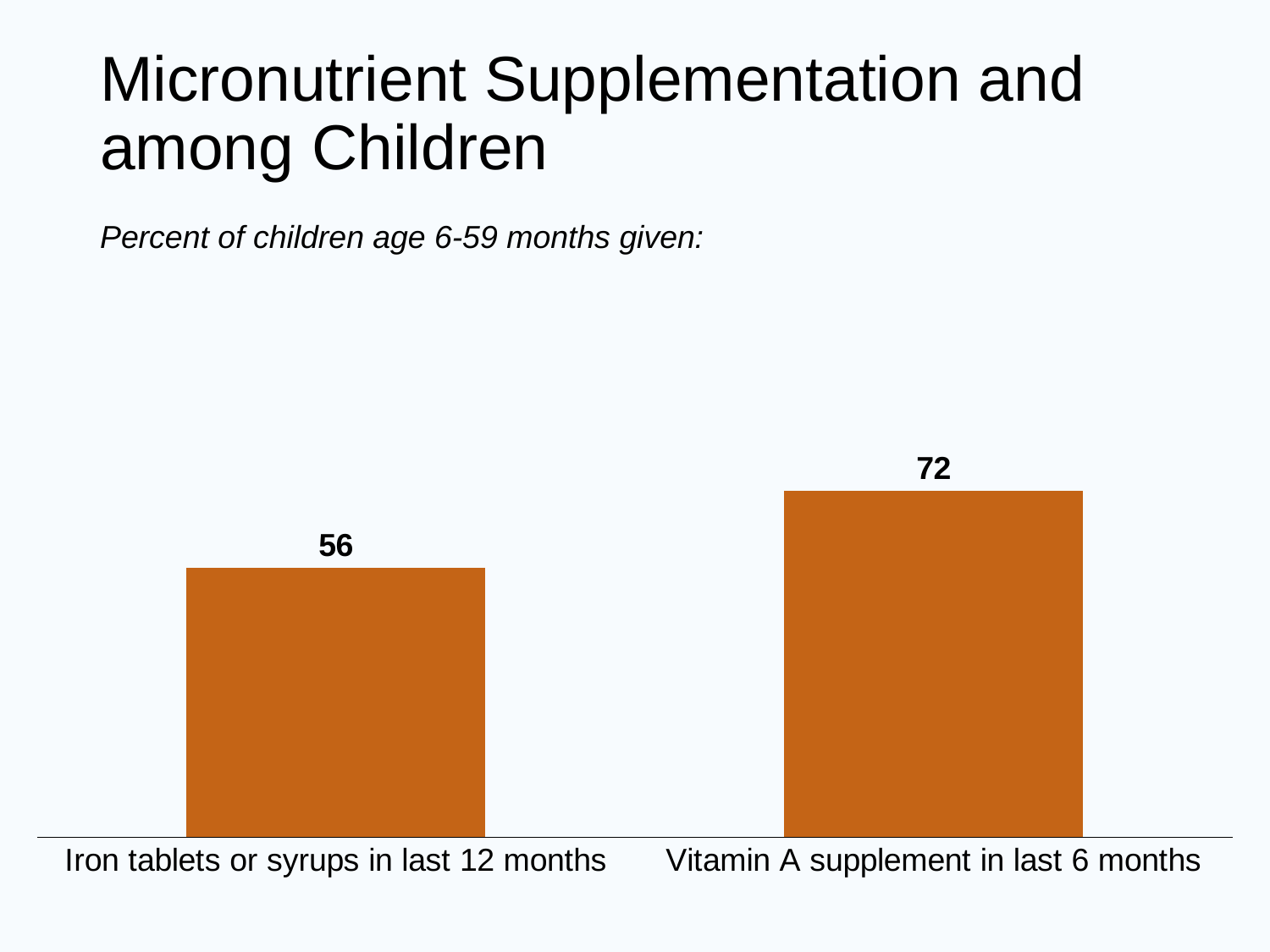

# Micronutrient Supplementation and among Children
Percent of children age 6-59 months given:

### Chart

| Category | Iron tablets or syrups in last 12 months |
|---|---|
| Iron tablets or syrups in last 12 months | 56.0 |
| Vitamin A supplement in last 6 months | 72.0 |